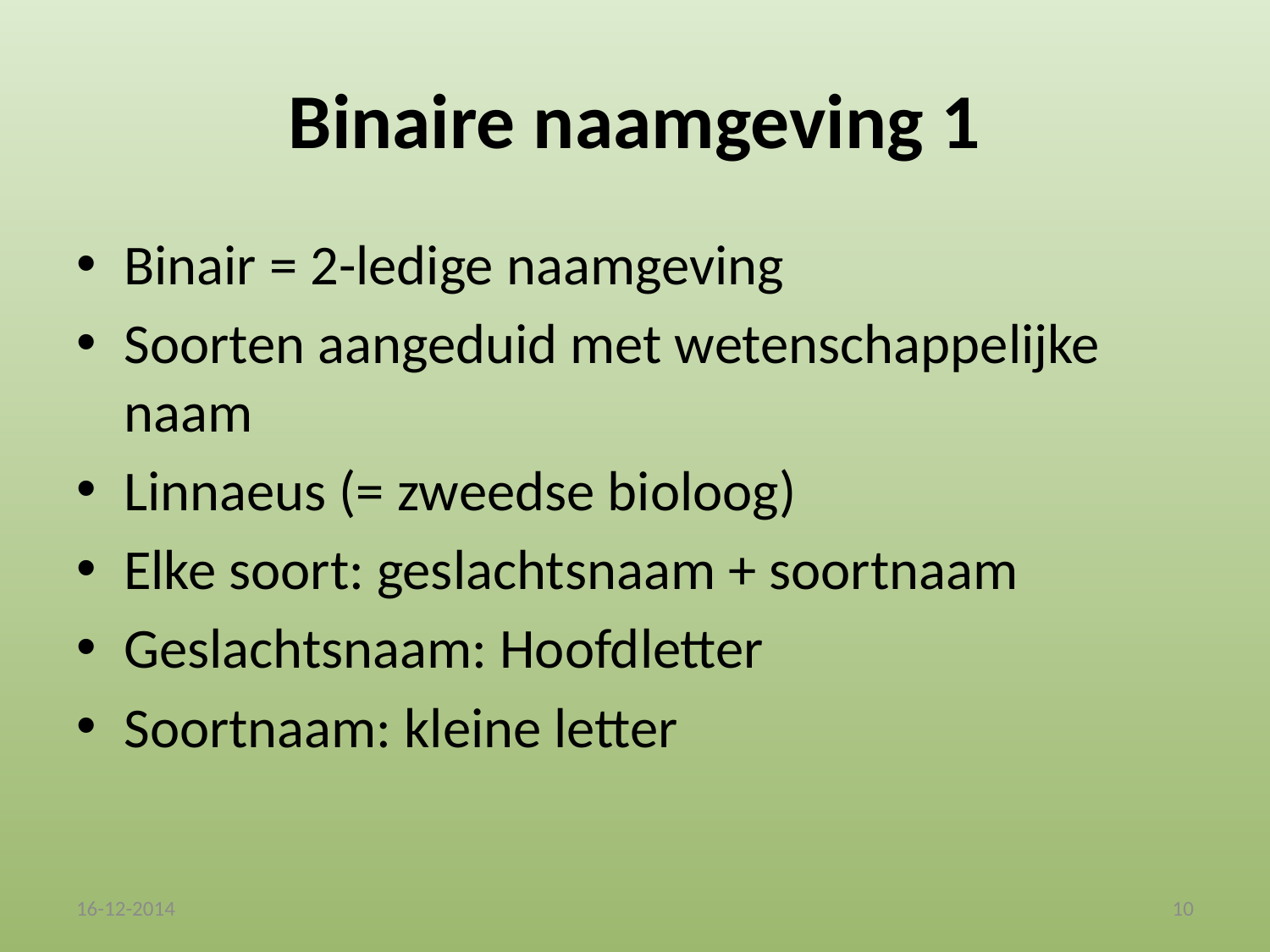

# Binaire naamgeving 1
Binair = 2-ledige naamgeving
Soorten aangeduid met wetenschappelijke naam
Linnaeus (= zweedse bioloog)
Elke soort: geslachtsnaam + soortnaam
Geslachtsnaam: Hoofdletter
Soortnaam: kleine letter

16-12-2014
10